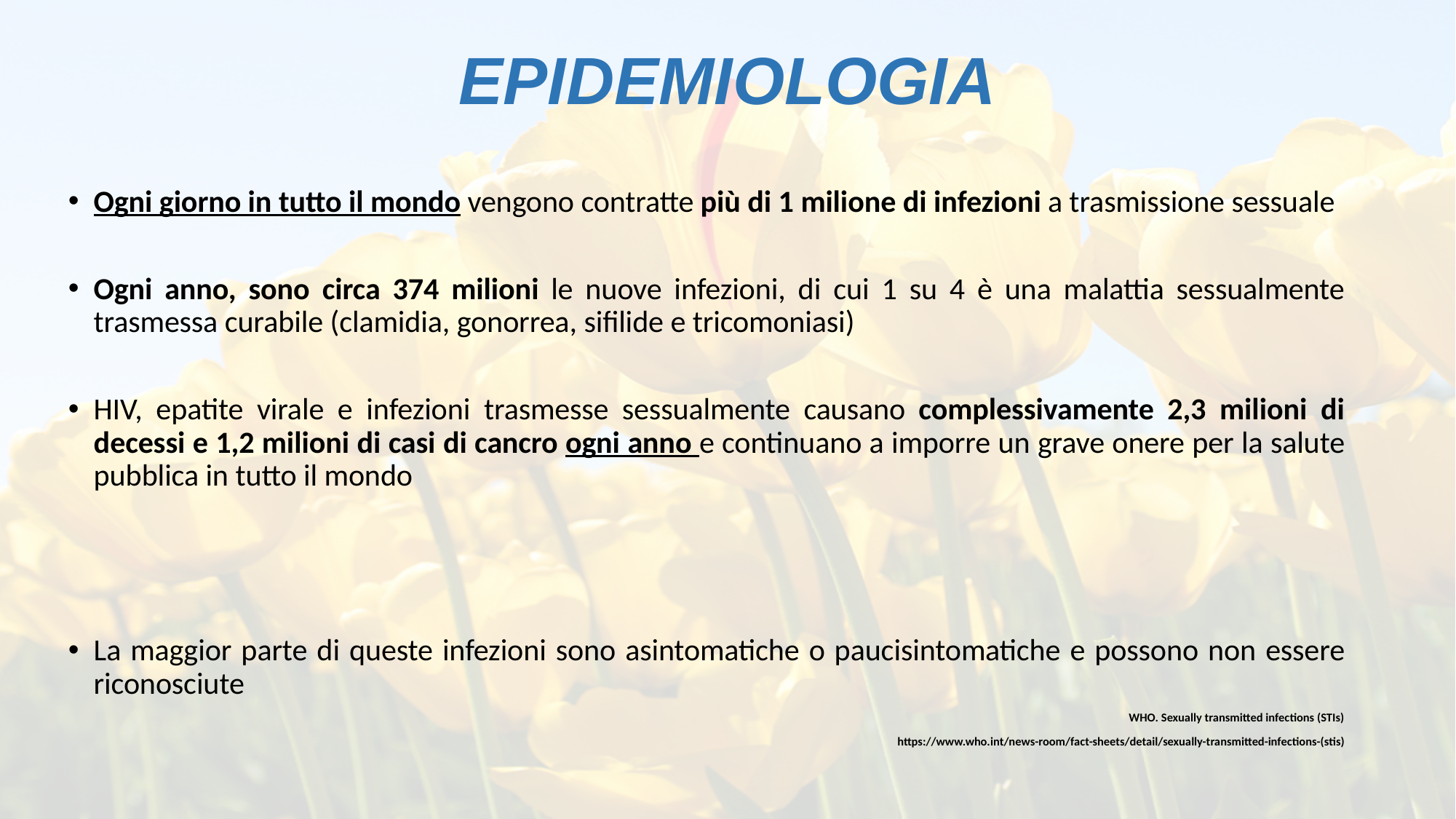

# EPIDEMIOLOGIA
Ogni giorno in tutto il mondo vengono contratte più di 1 milione di infezioni a trasmissione sessuale

Ogni anno, sono circa 374 milioni le nuove infezioni, di cui 1 su 4 è una malattia sessualmente trasmessa curabile (clamidia, gonorrea, sifilide e tricomoniasi)

HIV, epatite virale e infezioni trasmesse sessualmente causano complessivamente 2,3 milioni di decessi e 1,2 milioni di casi di cancro ogni anno e continuano a imporre un grave onere per la salute pubblica in tutto il mondo

La maggior parte di queste infezioni sono asintomatiche o paucisintomatiche e possono non essere riconosciute
WHO. Sexually transmitted infections (STIs)
https://www.who.int/news-room/fact-sheets/detail/sexually-transmitted-infections-(stis)